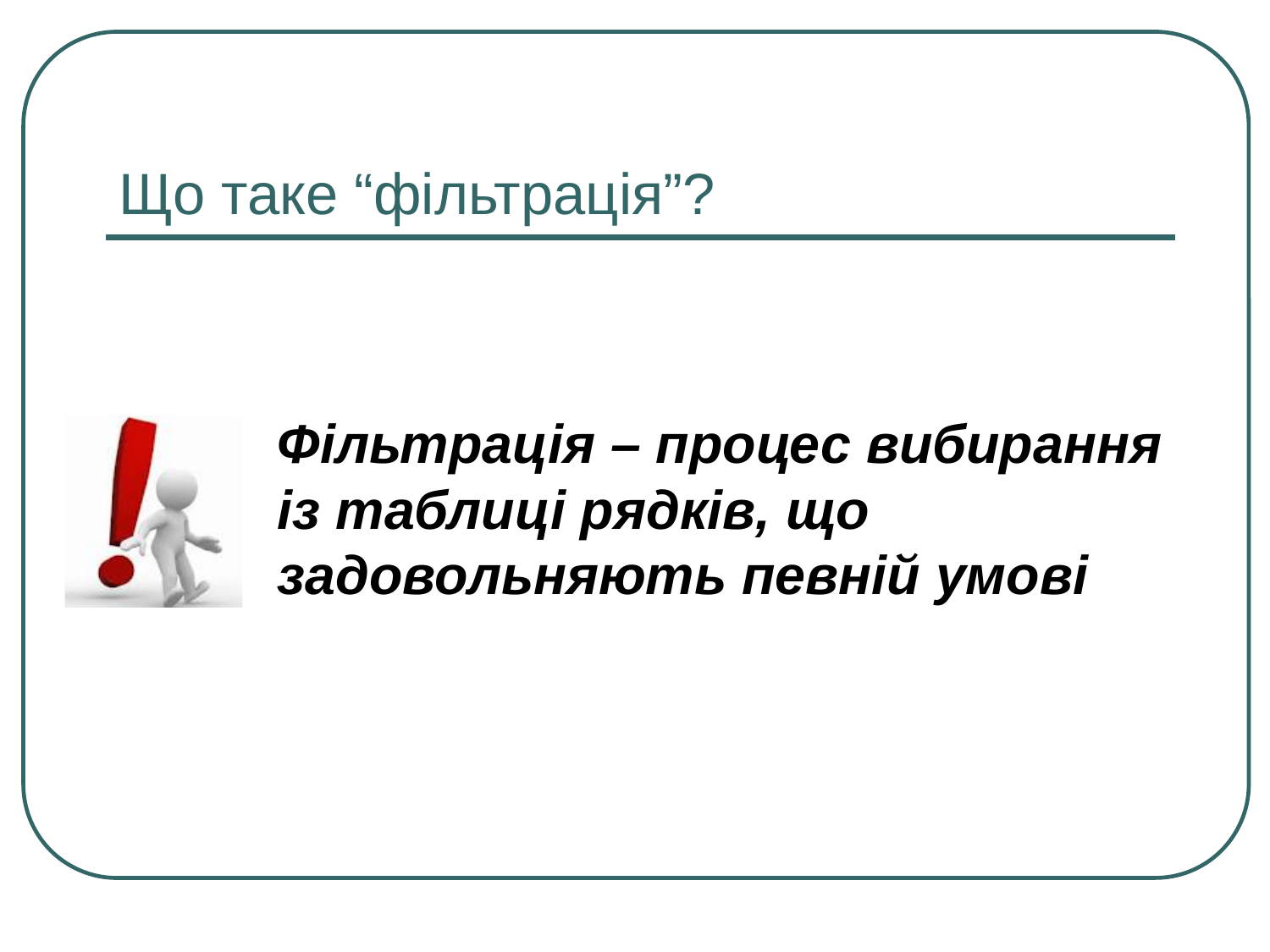

# Що таке “фільтрація”?

Фільтрація – процес вибирання із таблиці рядків, що задовольняють певній умові